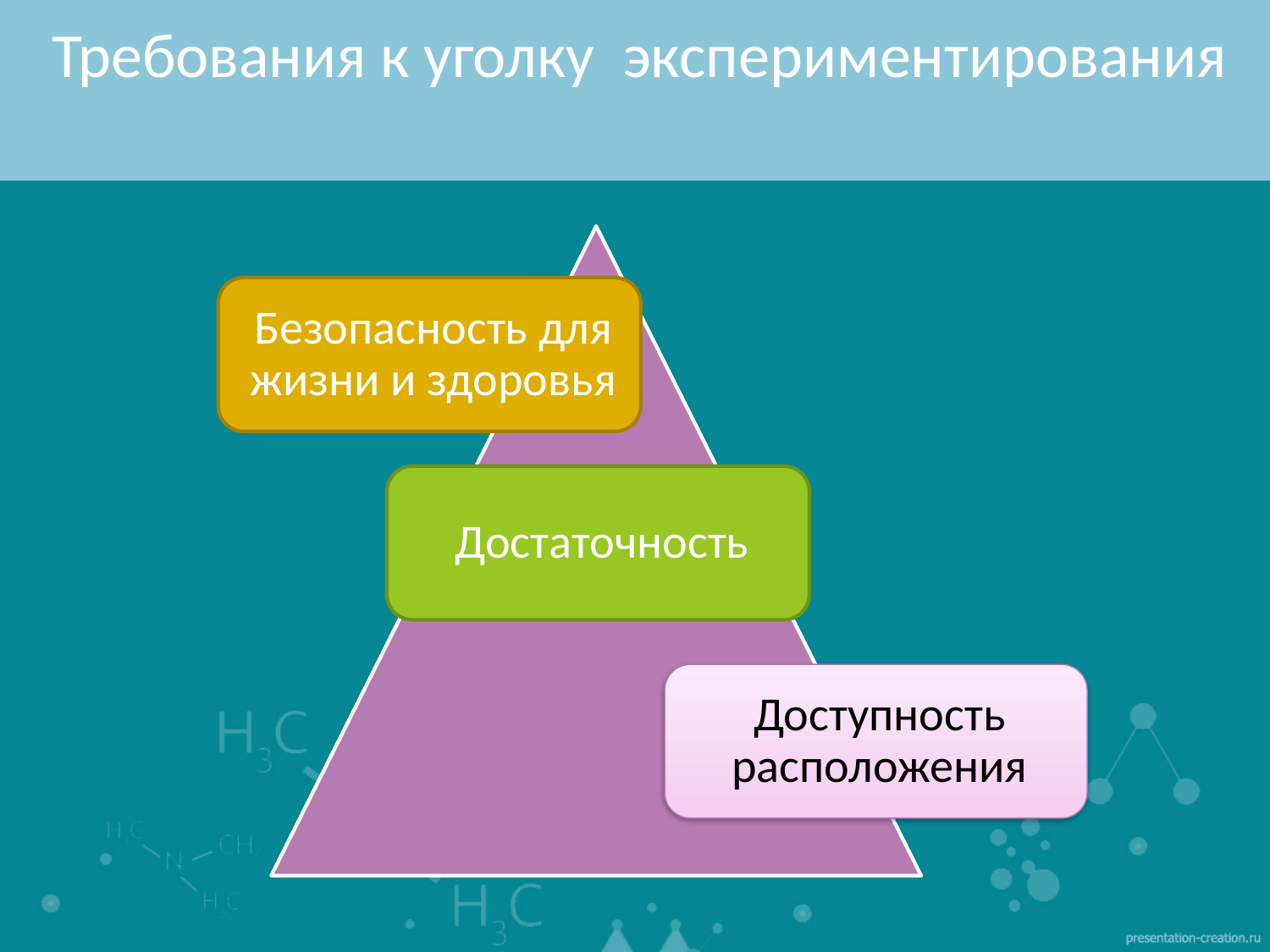

# Требования к уголку  экспериментирования
Безопасность для жизни и здоровья
Достаточность
Доступность расположения